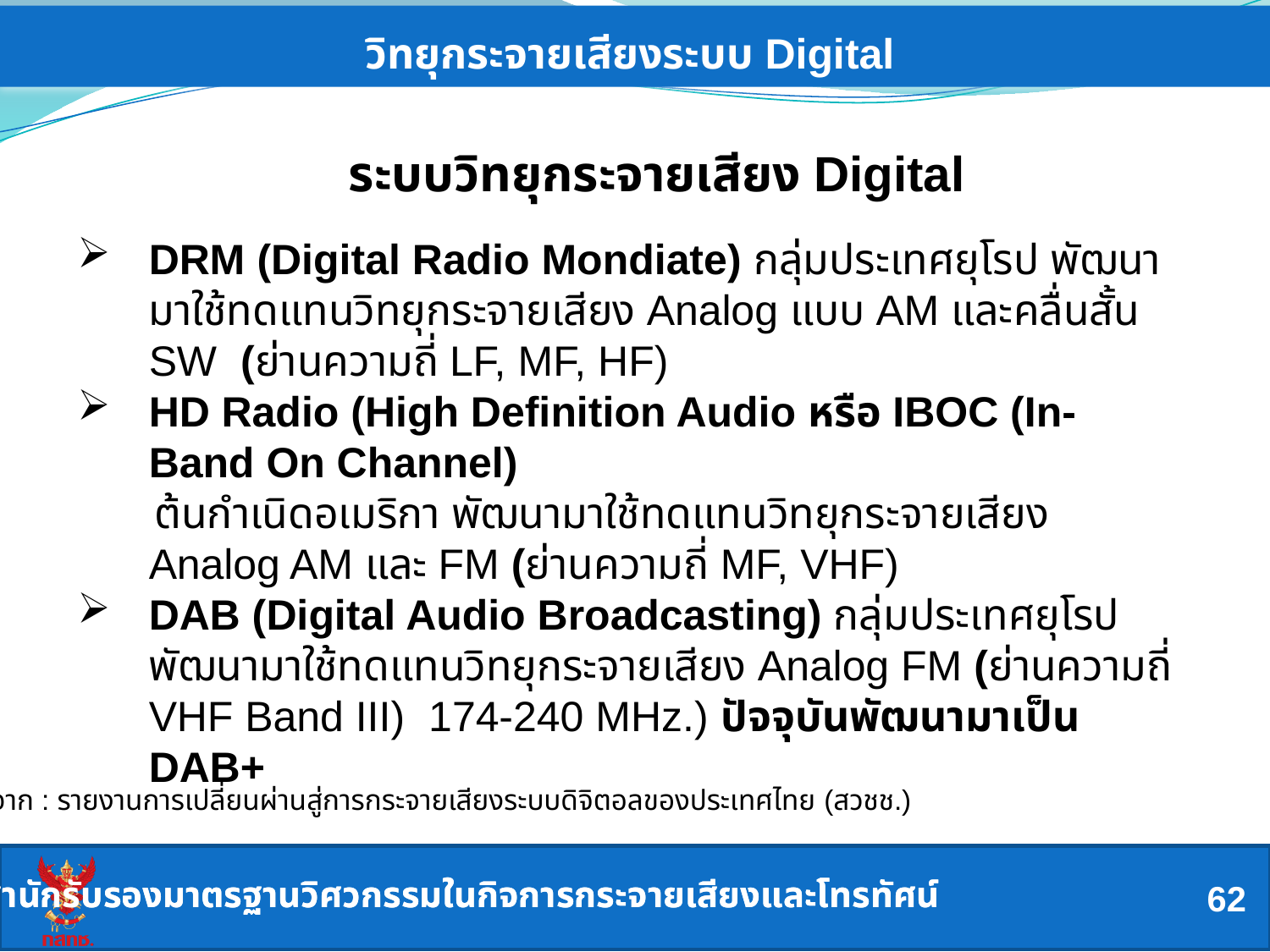

วิทยุกระจายเสียงระบบ Digital
ระบบวิทยุกระจายเสียง Digital
DRM (Digital Radio Mondiate) กลุ่มประเทศยุโรป พัฒนามาใช้ทดแทนวิทยุกระจายเสียง Analog แบบ AM และคลื่นสั้น SW  (ย่านความถี่ LF, MF, HF)
HD Radio (High Definition Audio หรือ IBOC (In-Band On Channel)
       ต้นกำเนิดอเมริกา พัฒนามาใช้ทดแทนวิทยุกระจายเสียง Analog AM และ FM (ย่านความถี่ MF, VHF)
DAB (Digital Audio Broadcasting) กลุ่มประเทศยุโรป พัฒนามาใช้ทดแทนวิทยุกระจายเสียง Analog FM (ย่านความถี่ VHF Band III)  174-240 MHz.) ปัจจุบันพัฒนามาเป็น DAB+

ข้อมูลจาก : รายงานการเปลี่ยนผ่านสู่การกระจายเสียงระบบดิจิตอลของประเทศไทย (สวชช.)